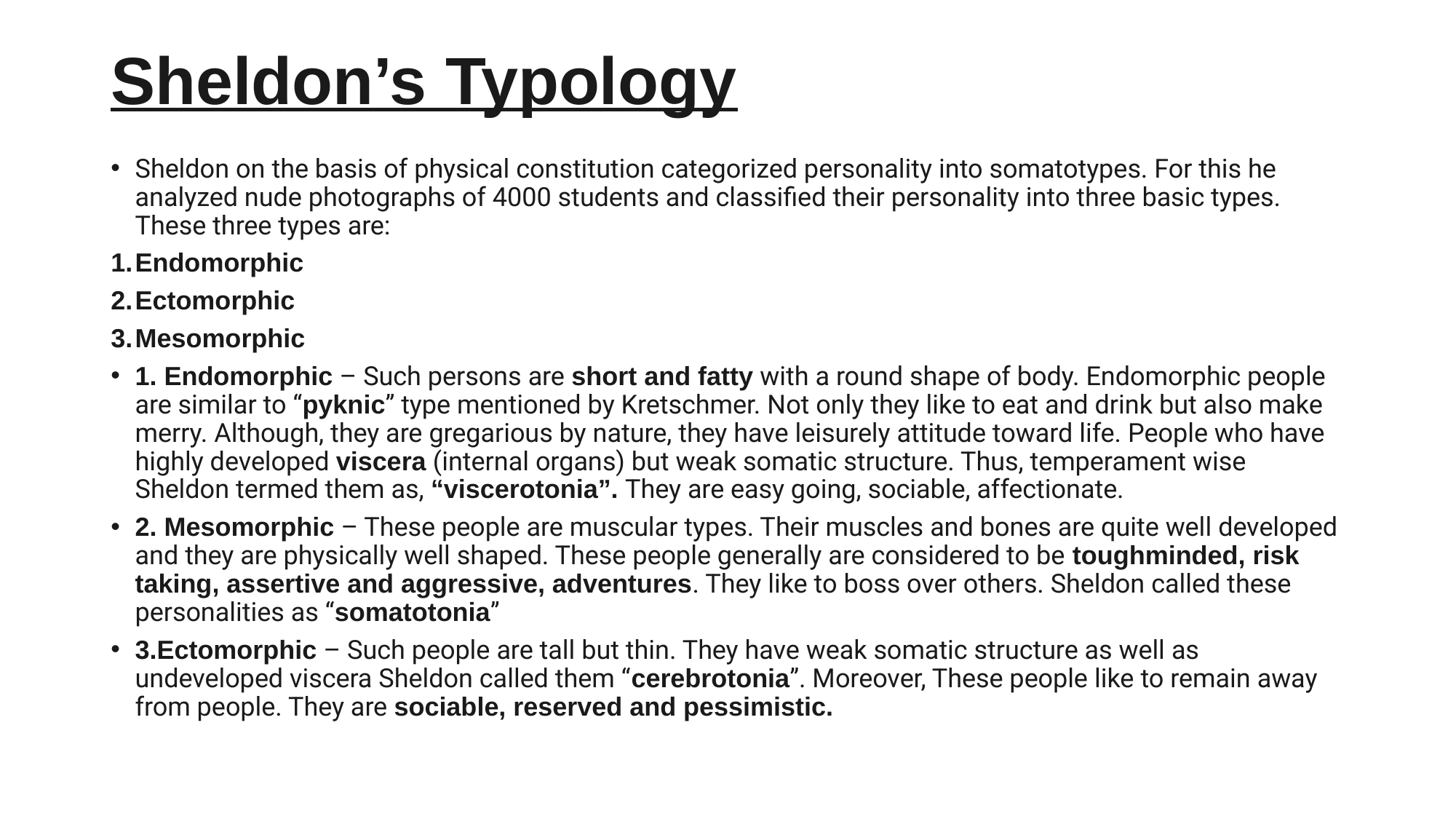

# Sheldon’s Typology
Sheldon on the basis of physical constitution categorized personality into somatotypes. For this he analyzed nude photographs of 4000 students and classified their personality into three basic types. These three types are:
Endomorphic
Ectomorphic
Mesomorphic
1. Endomorphic – Such persons are short and fatty with a round shape of body. Endomorphic people are similar to “pyknic” type mentioned by Kretschmer. Not only they like to eat and drink but also make merry. Although, they are gregarious by nature, they have leisurely attitude toward life. People who have highly developed viscera (internal organs) but weak somatic structure. Thus, temperament wise Sheldon termed them as, “viscerotonia”. They are easy going, sociable, affectionate.
2. Mesomorphic – These people are muscular types. Their muscles and bones are quite well developed and they are physically well shaped. These people generally are considered to be toughminded, risk taking, assertive and aggressive, adventures. They like to boss over others. Sheldon called these personalities as “somatotonia”
3.Ectomorphic – Such people are tall but thin. They have weak somatic structure as well as undeveloped viscera Sheldon called them “cerebrotonia”. Moreover, These people like to remain away from people. They are sociable, reserved and pessimistic.